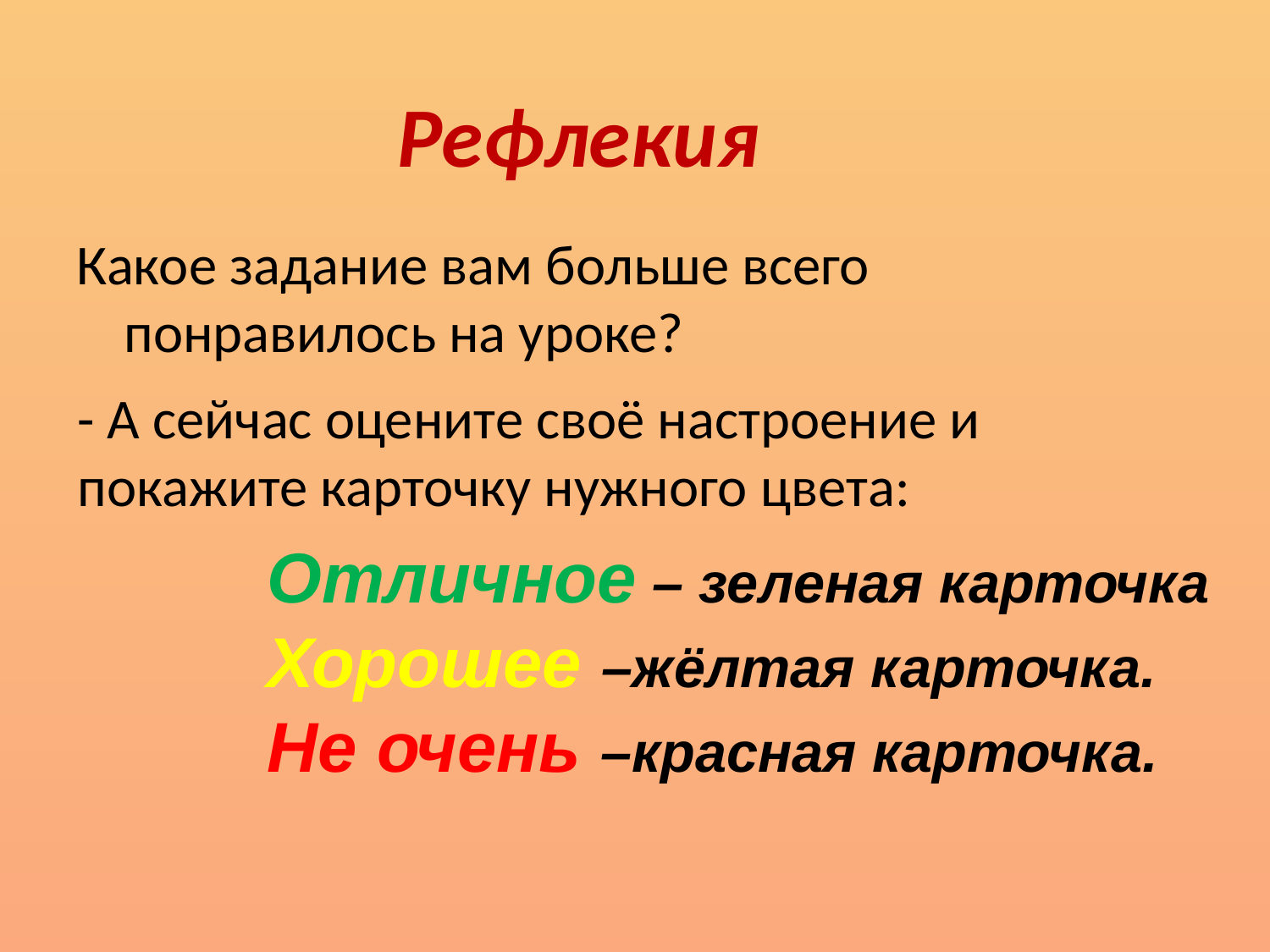

#
Рефлекия
Какое задание вам больше всего понравилось на уроке?
- А сейчас оцените своё настроение и покажите карточку нужного цвета:
Отличное – зеленая карточка
Хорошее –жёлтая карточка.
Не очень –красная карточка.